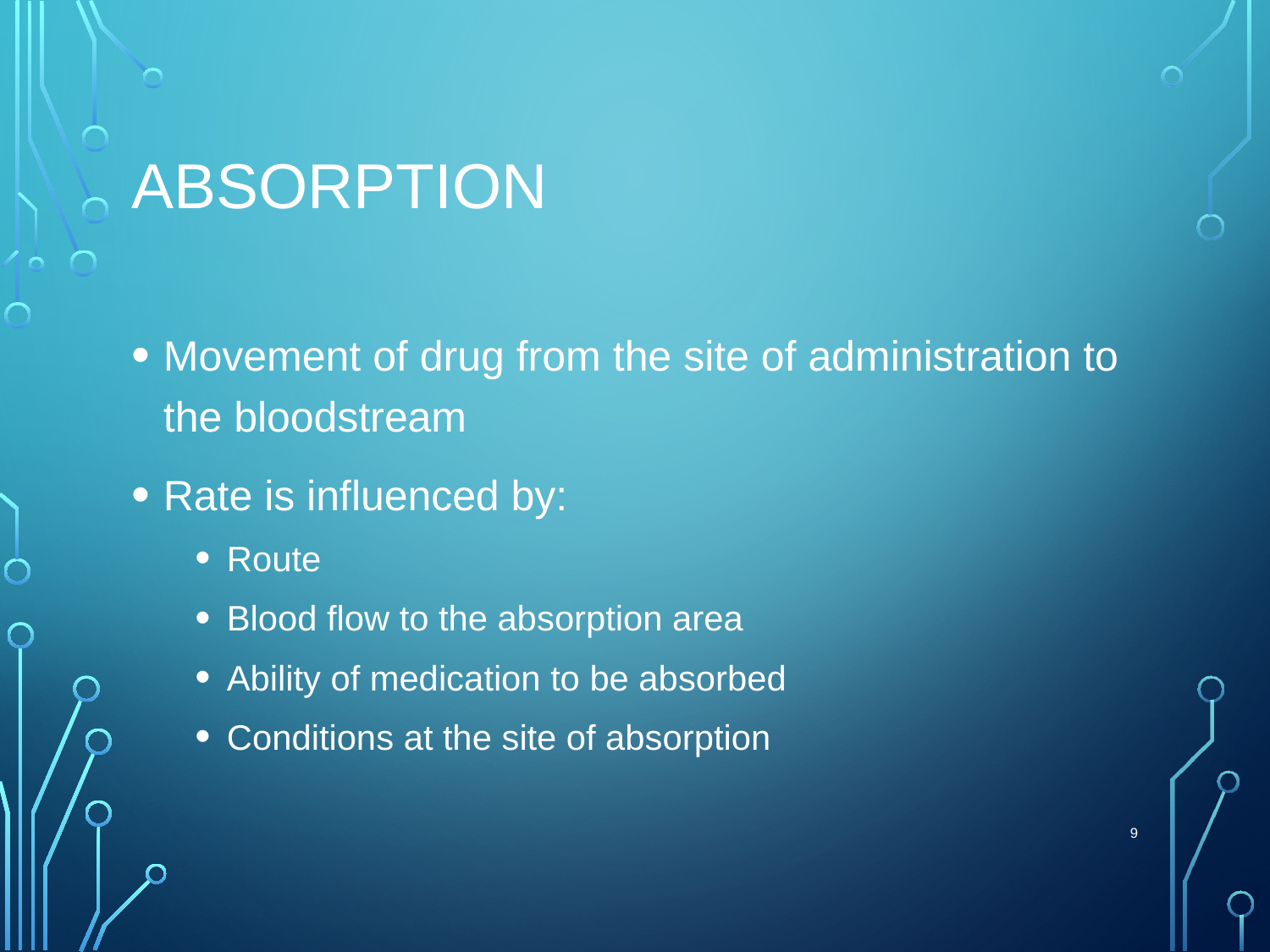

# Absorption
Movement of drug from the site of administration to the bloodstream
Rate is influenced by:
Route
Blood flow to the absorption area
Ability of medication to be absorbed
Conditions at the site of absorption
 9